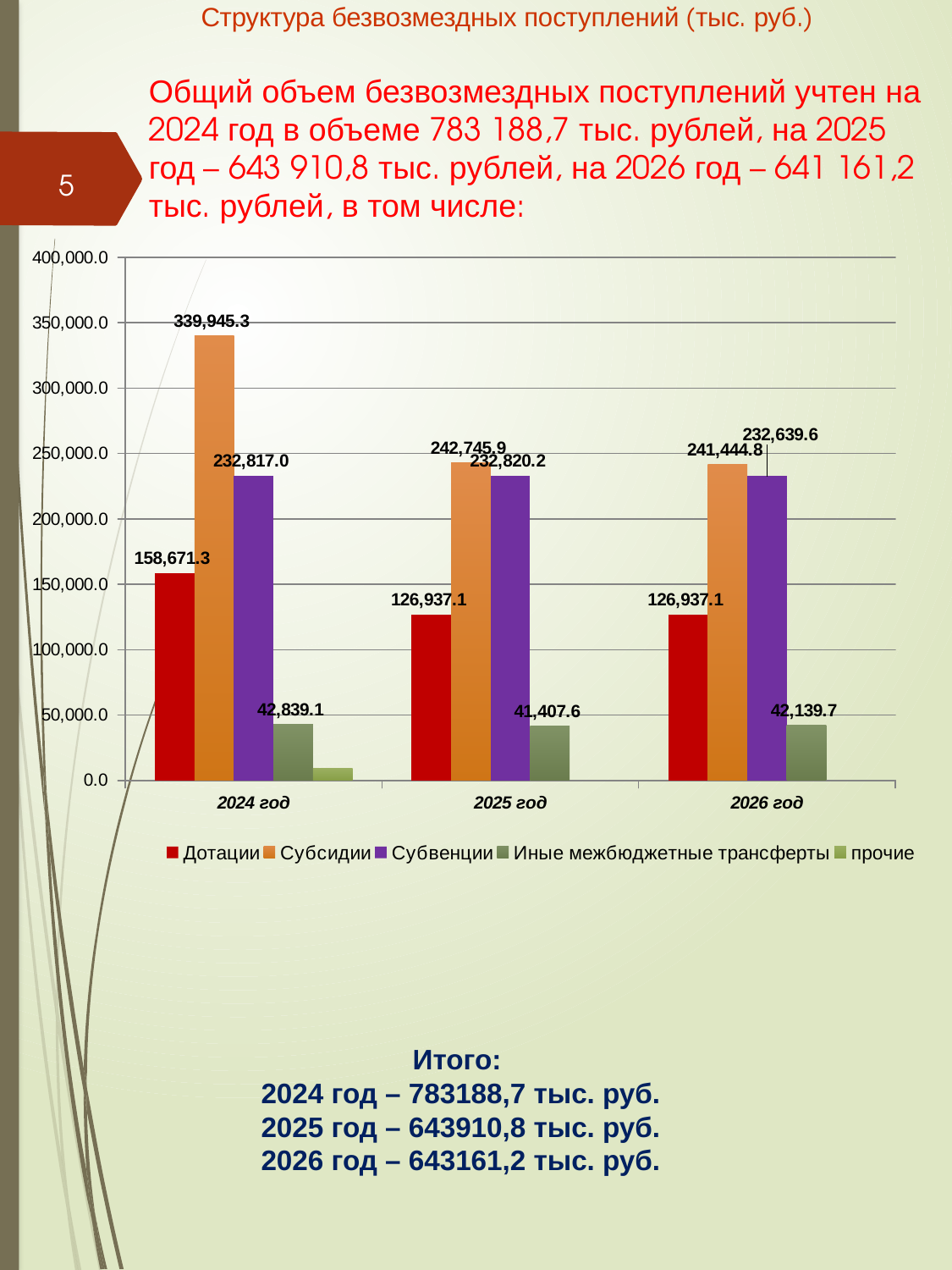

Структура безвозмездных поступлений (тыс. руб.)
# Общий объем безвозмездных поступлений учтен на 2024 год в объеме 783 188,7 тыс. рублей, на 2025 год – 643 910,8 тыс. рублей, на 2026 год – 641 161,2 тыс. рублей, в том числе:
5

### Chart

| Category | Дотации | Субсидии | Субвенции | Иные межбюджетные трансферты | прочие |
|---|---|---|---|---|---|
| 2024 год | 158671.3 | 339945.3 | 232817.0 | 42839.1 | 8916.0 |
| 2025 год | 126937.1 | 242745.9 | 232820.2 | 41407.6 | None |
| 2026 год | 126937.1 | 241444.8 | 232639.6 | 42139.7 | None |
Итого:
2024 год – 783188,7 тыс. руб.
2025 год – 643910,8 тыс. руб.
2026 год – 643161,2 тыс. руб.